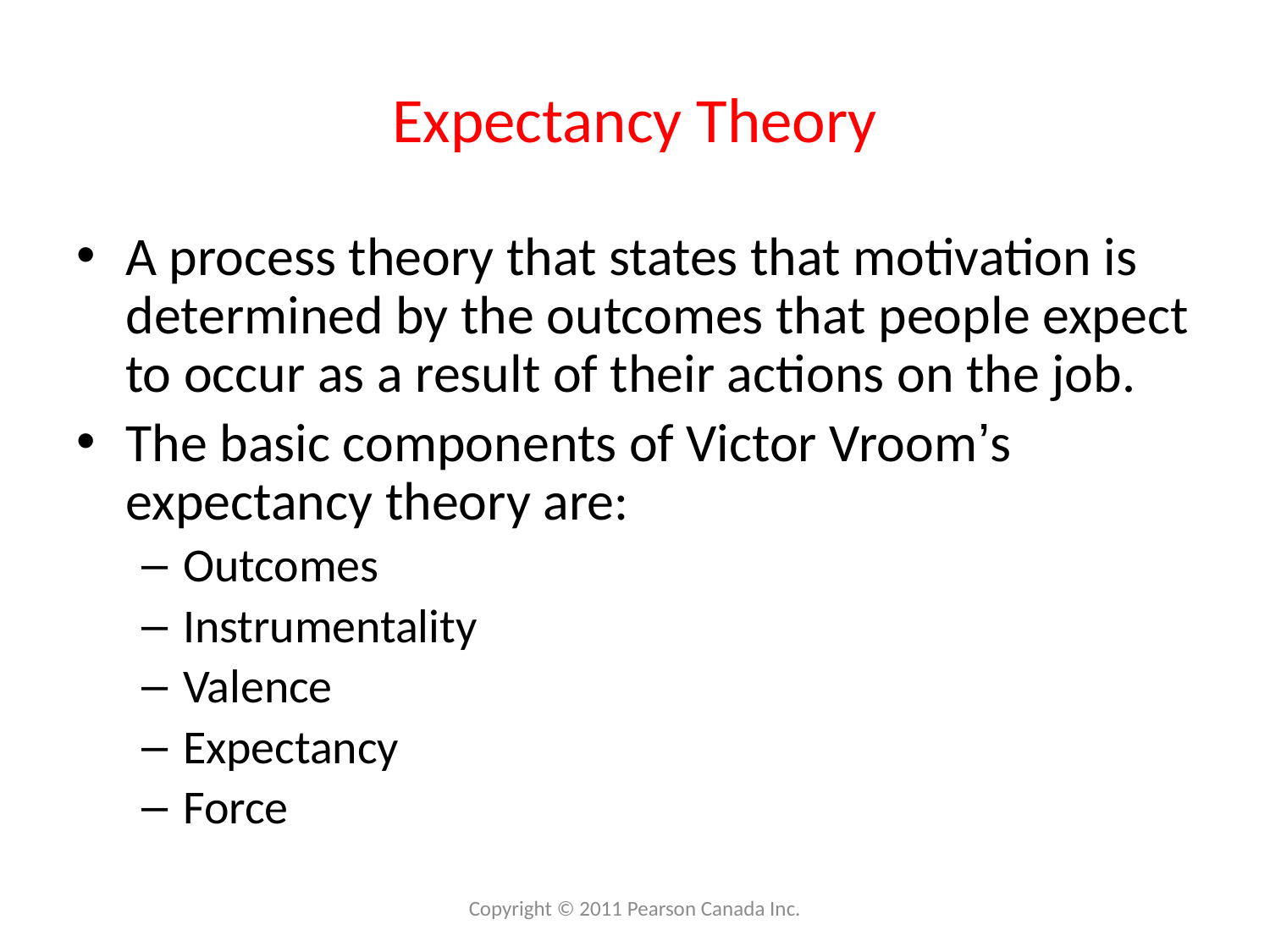

# Expectancy Theory
A process theory that states that motivation is determined by the outcomes that people expect to occur as a result of their actions on the job.
The basic components of Victor Vroom’s expectancy theory are:
Outcomes
Instrumentality
Valence
Expectancy
Force

Copyright © 2011 Pearson Canada Inc.